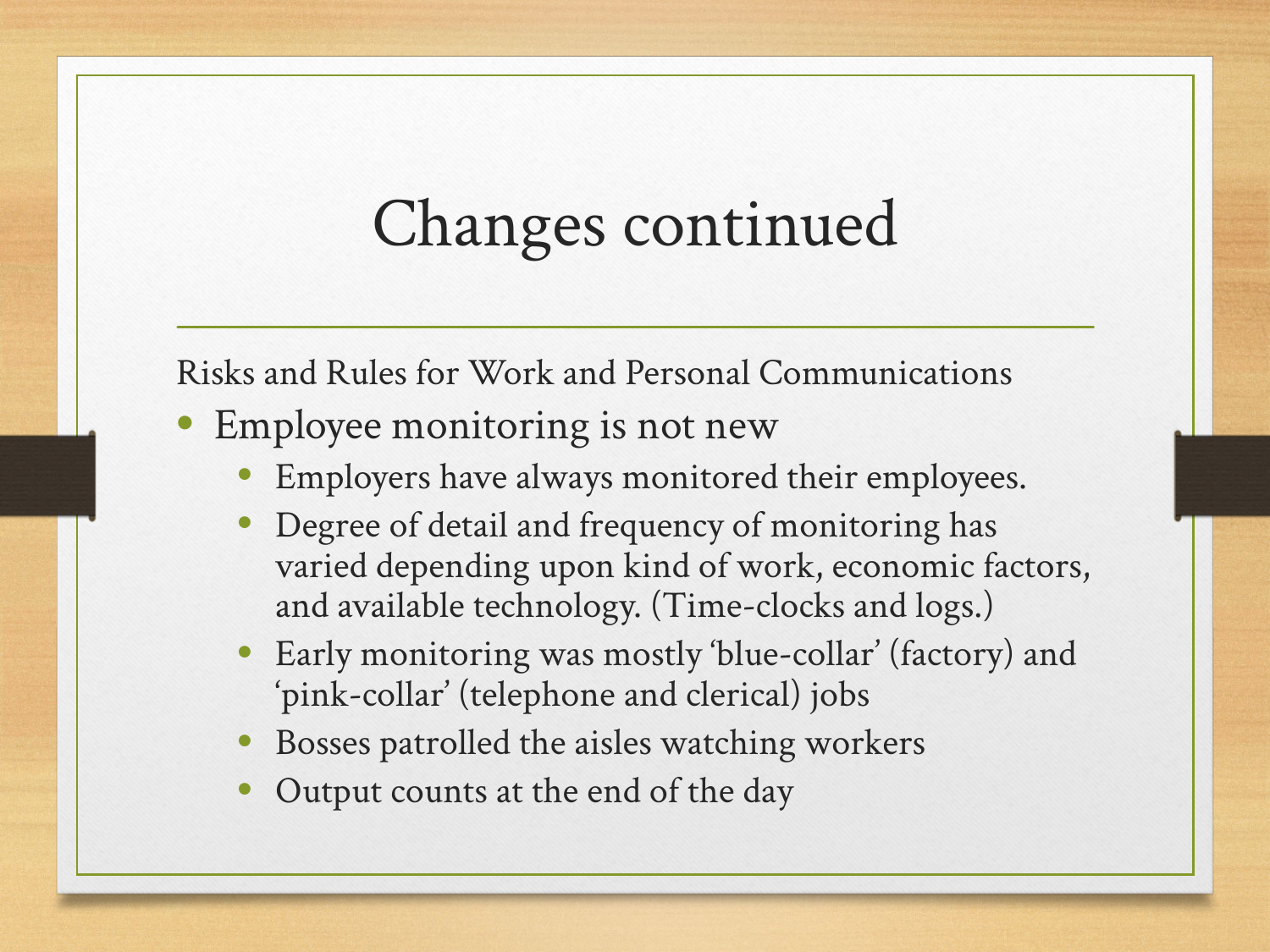

# Changes continued
Risks and Rules for Work and Personal Communications
Employee monitoring is not new
Employers have always monitored their employees.
Degree of detail and frequency of monitoring has varied depending upon kind of work, economic factors, and available technology. (Time-clocks and logs.)
Early monitoring was mostly ‘blue-collar’ (factory) and ‘pink-collar’ (telephone and clerical) jobs
Bosses patrolled the aisles watching workers
Output counts at the end of the day